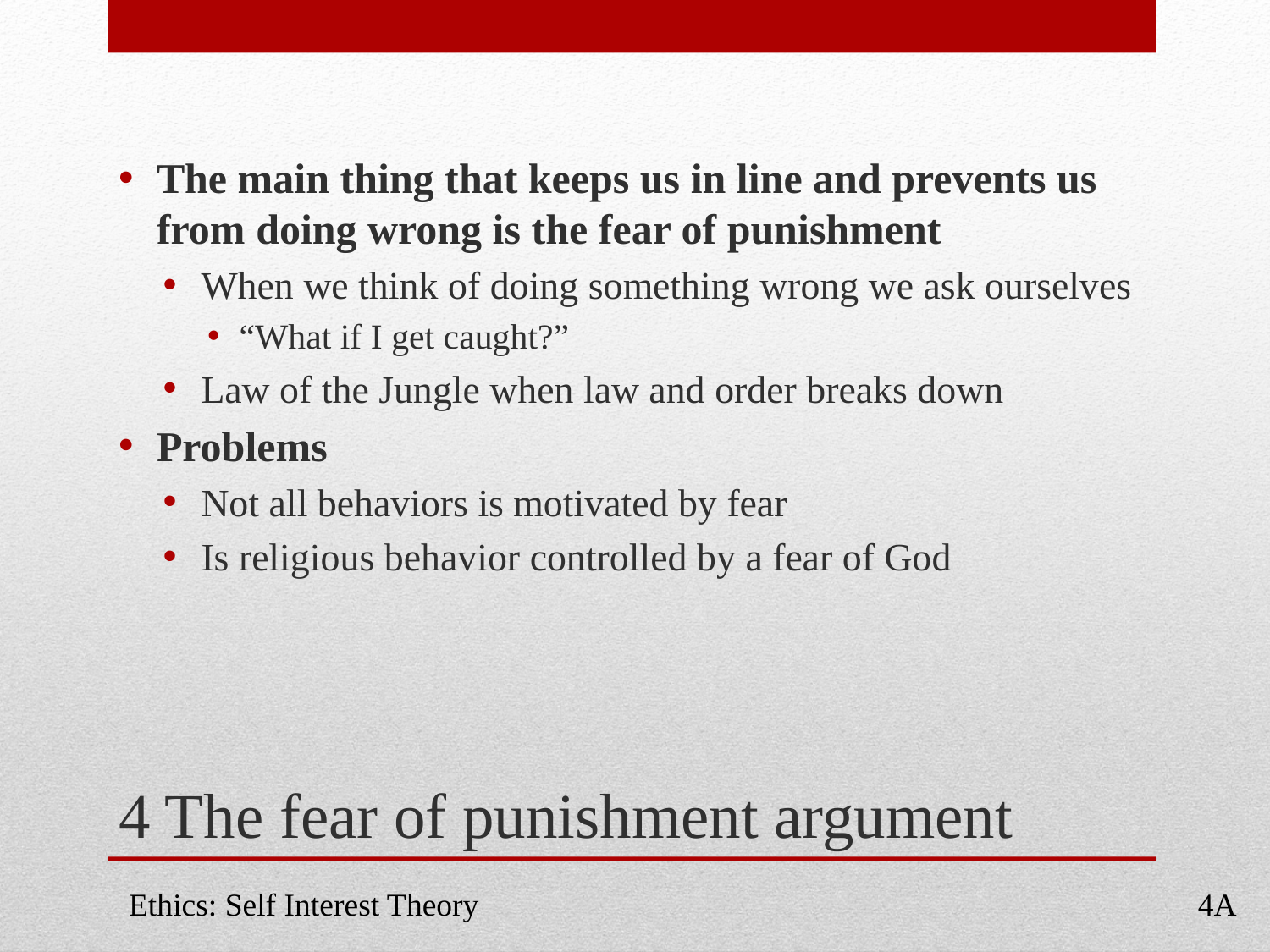

The main thing that keeps us in line and prevents us from doing wrong is the fear of punishment
When we think of doing something wrong we ask ourselves
“What if I get caught?”
Law of the Jungle when law and order breaks down
Problems
Not all behaviors is motivated by fear
Is religious behavior controlled by a fear of God
# 4 The fear of punishment argument